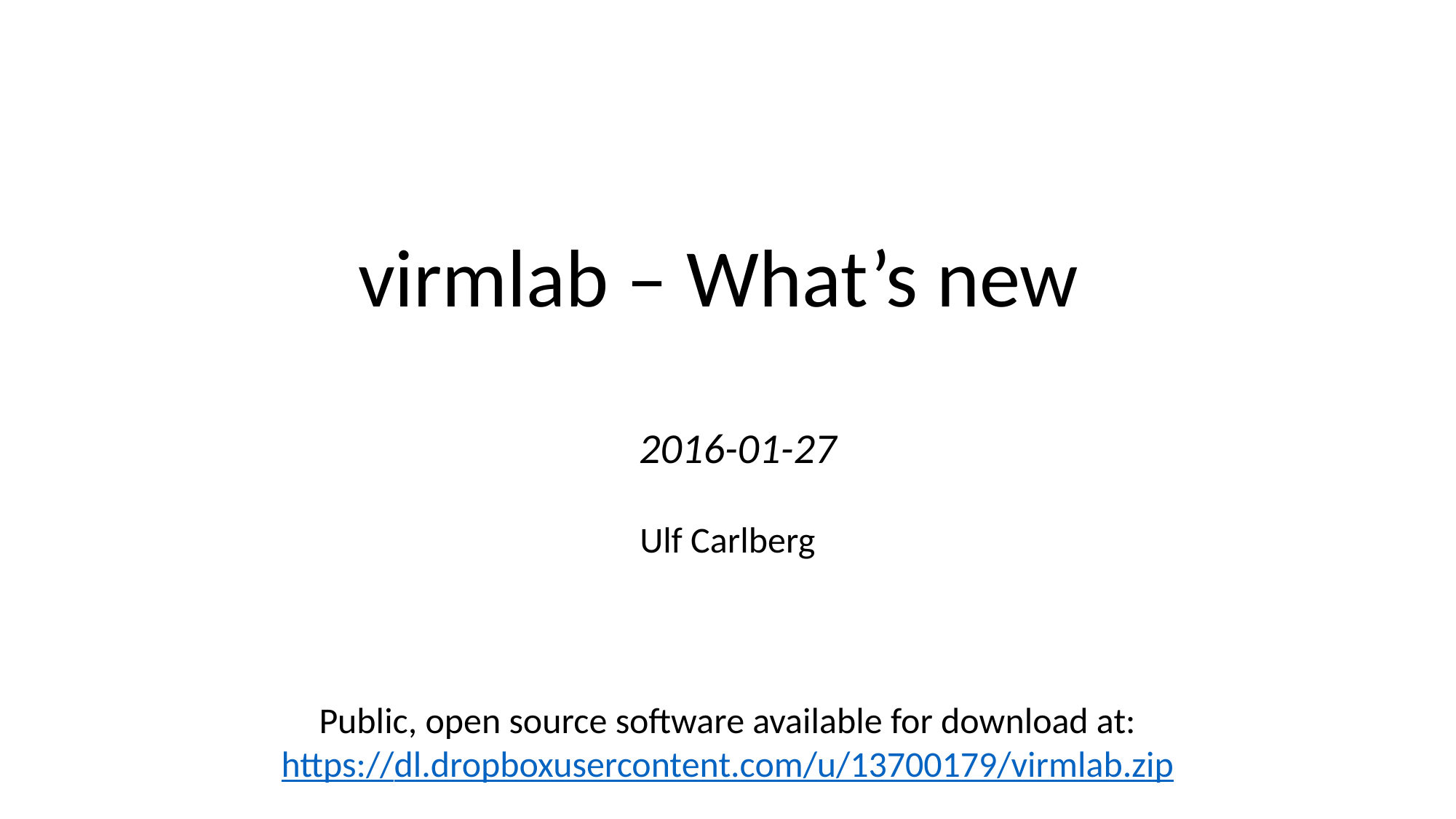

# virmlab – What’s new
2016-01-27
Ulf Carlberg
Public, open source software available for download at:
https://dl.dropboxusercontent.com/u/13700179/virmlab.zip